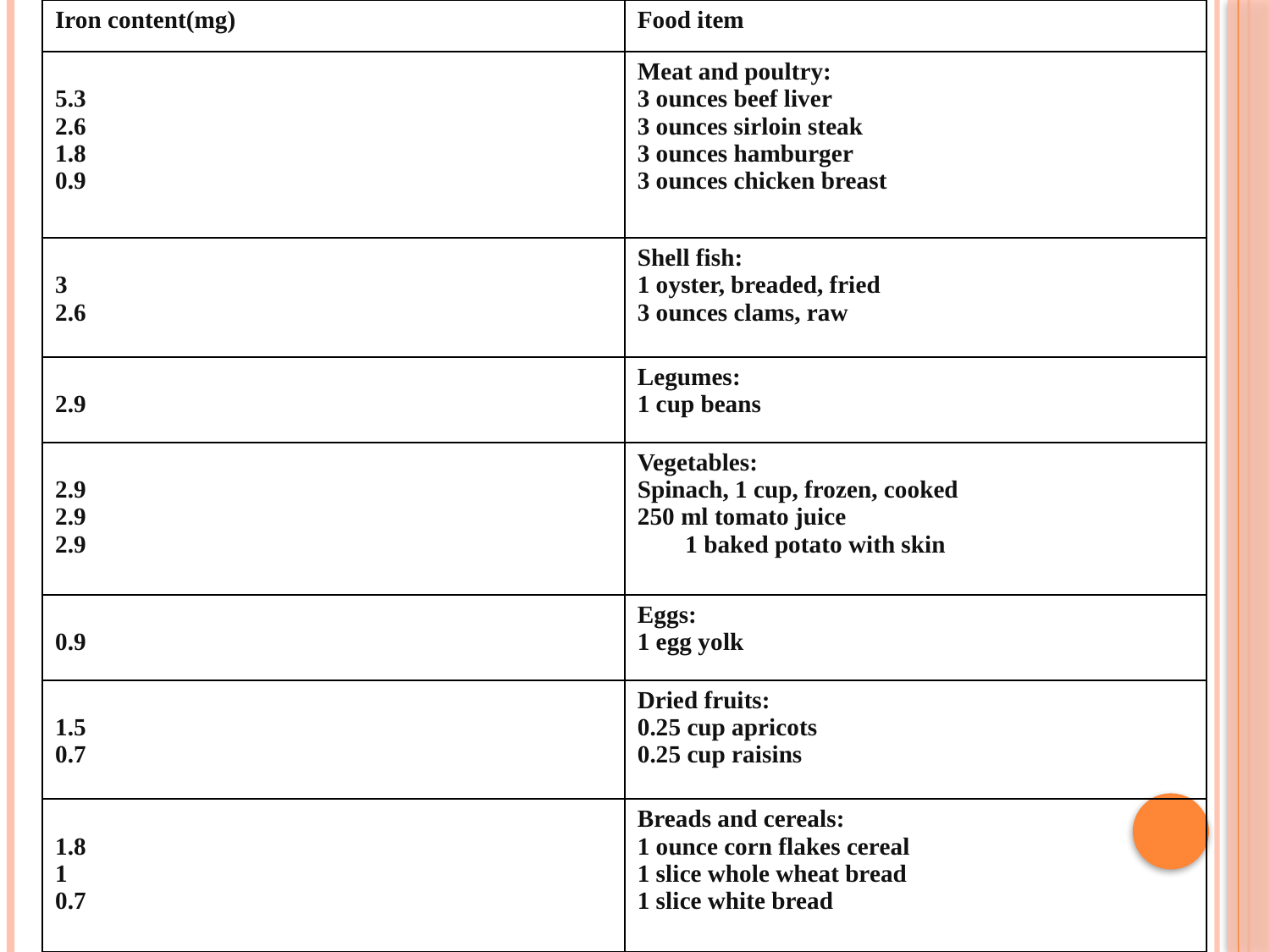

| Iron content(mg) | Food item |
| --- | --- |
| 5.3 2.6 1.8 0.9 | Meat and poultry: 3 ounces beef liver 3 ounces sirloin steak 3 ounces hamburger 3 ounces chicken breast |
| 3 2.6 | Shell fish: 1 oyster, breaded, fried 3 ounces clams, raw |
| 2.9 | Legumes: 1 cup beans |
| 2.9 2.9 2.9 | Vegetables: Spinach, 1 cup, frozen, cooked 250 ml tomato juice 1 baked potato with skin |
| 0.9 | Eggs: 1 egg yolk |
| 1.5 0.7 | Dried fruits: 0.25 cup apricots 0.25 cup raisins |
| 1.8 1 0.7 | Breads and cereals: 1 ounce corn flakes cereal 1 slice whole wheat bread 1 slice white bread |
#